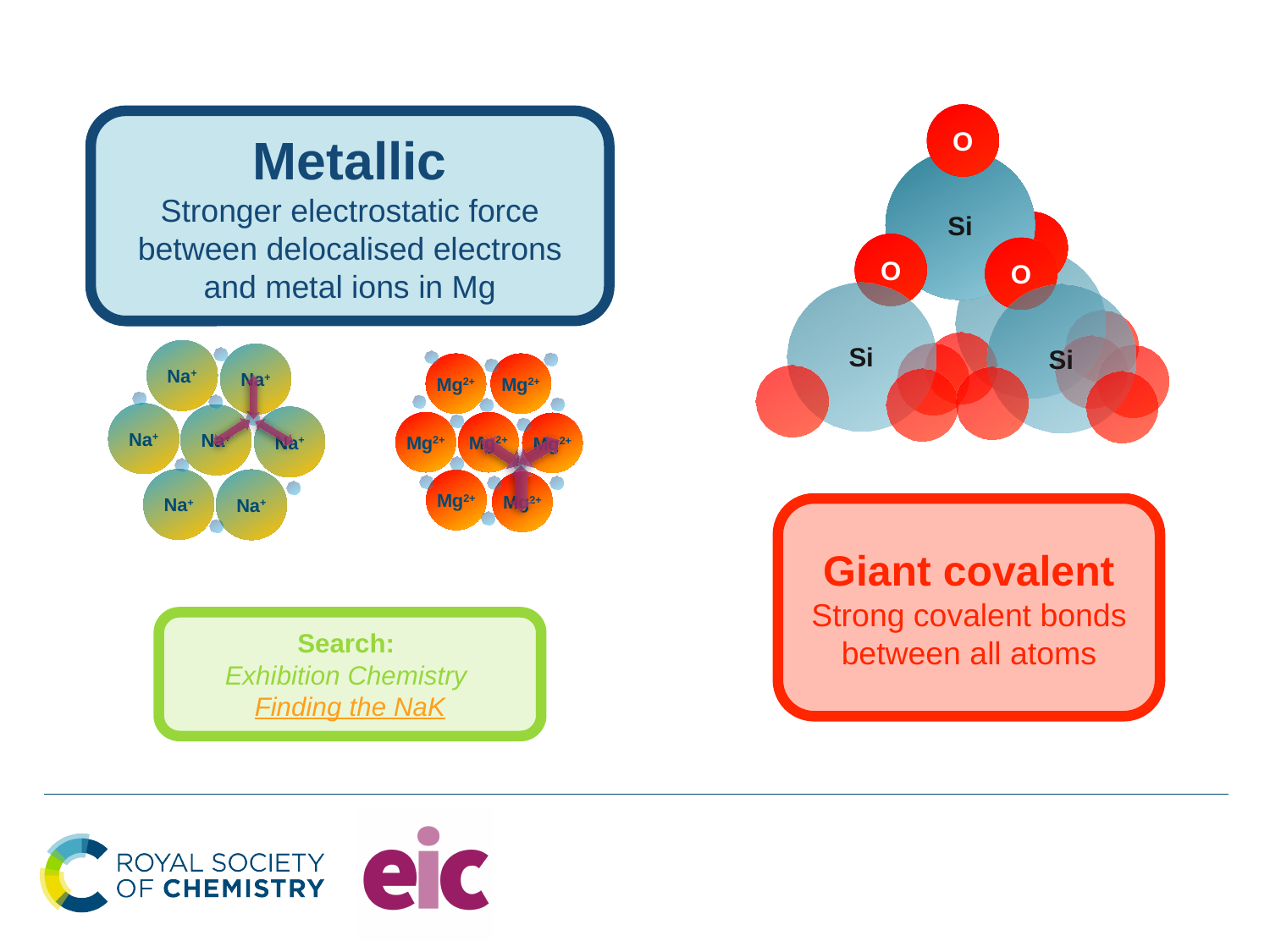

O
Si
O
O
O

Si
Si

Metallic
Stronger electrostatic force between delocalised electrons and metal ions in Mg
Na+
Na+

Mg2+
Mg2+

Na+
Na+
Na+

Mg2+
Mg2+
Mg2+

Na+
Na+
Mg2+
Mg2+

Giant covalent
Strong covalent bonds between all atoms

Search:
Exhibition Chemistry
Finding the NaK